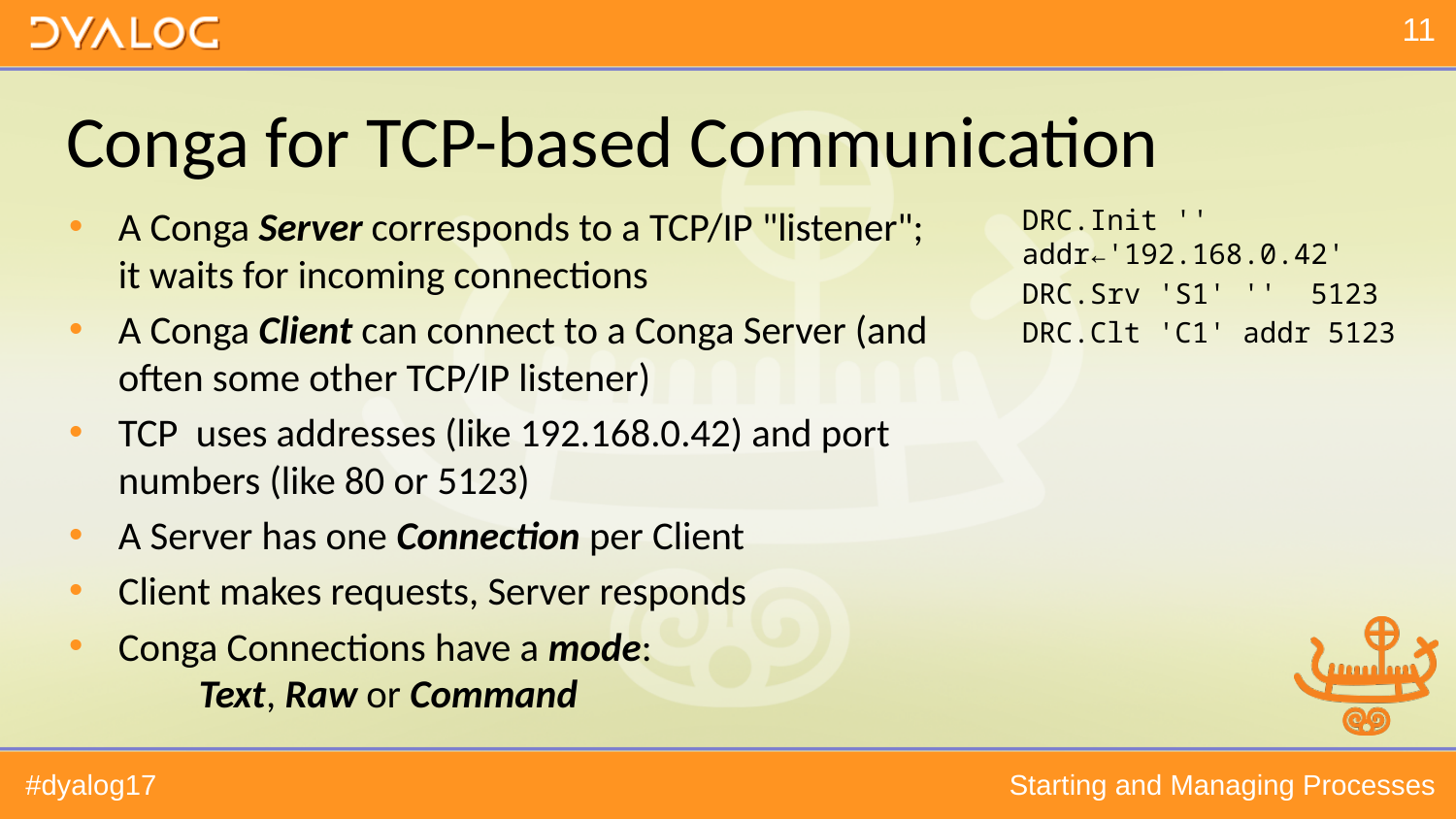

# Conga for TCP-based Communication
DRC.Init ''
addr←'192.168.0.42'
DRC.Srv 'S1' ''  5123
DRC.Clt 'C1' addr 5123
A Conga Server corresponds to a TCP/IP "listener"; it waits for incoming connections
A Conga Client can connect to a Conga Server (and often some other TCP/IP listener)
TCP  uses addresses (like 192.168.0.42) and port numbers (like 80 or 5123)
A Server has one Connection per Client
Client makes requests, Server responds
Conga Connections have a mode:
         Text, Raw or Command